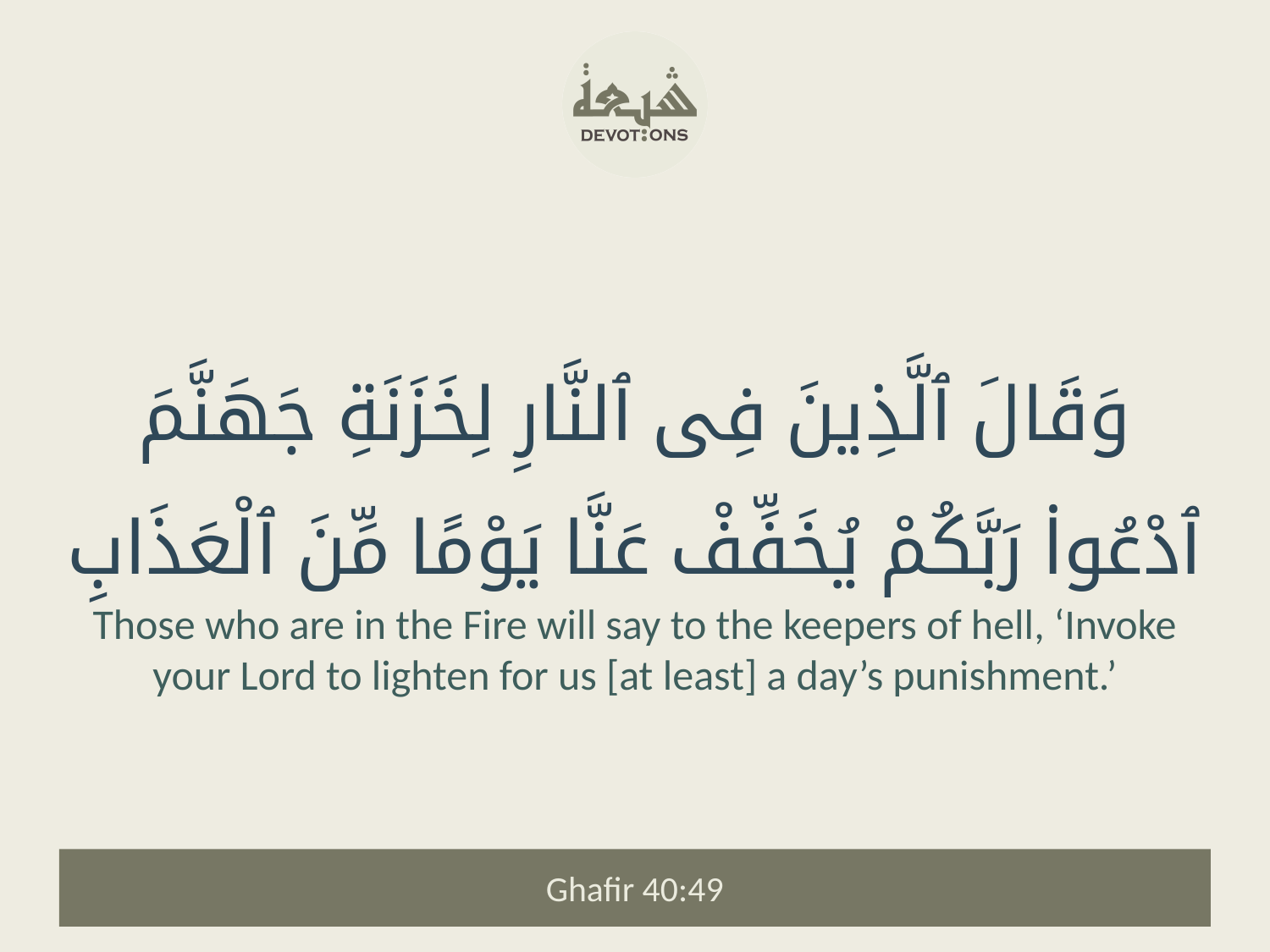

وَقَالَ ٱلَّذِينَ فِى ٱلنَّارِ لِخَزَنَةِ جَهَنَّمَ ٱدْعُوا۟ رَبَّكُمْ يُخَفِّفْ عَنَّا يَوْمًا مِّنَ ٱلْعَذَابِ
Those who are in the Fire will say to the keepers of hell, ‘Invoke your Lord to lighten for us [at least] a day’s punishment.’
Ghafir 40:49